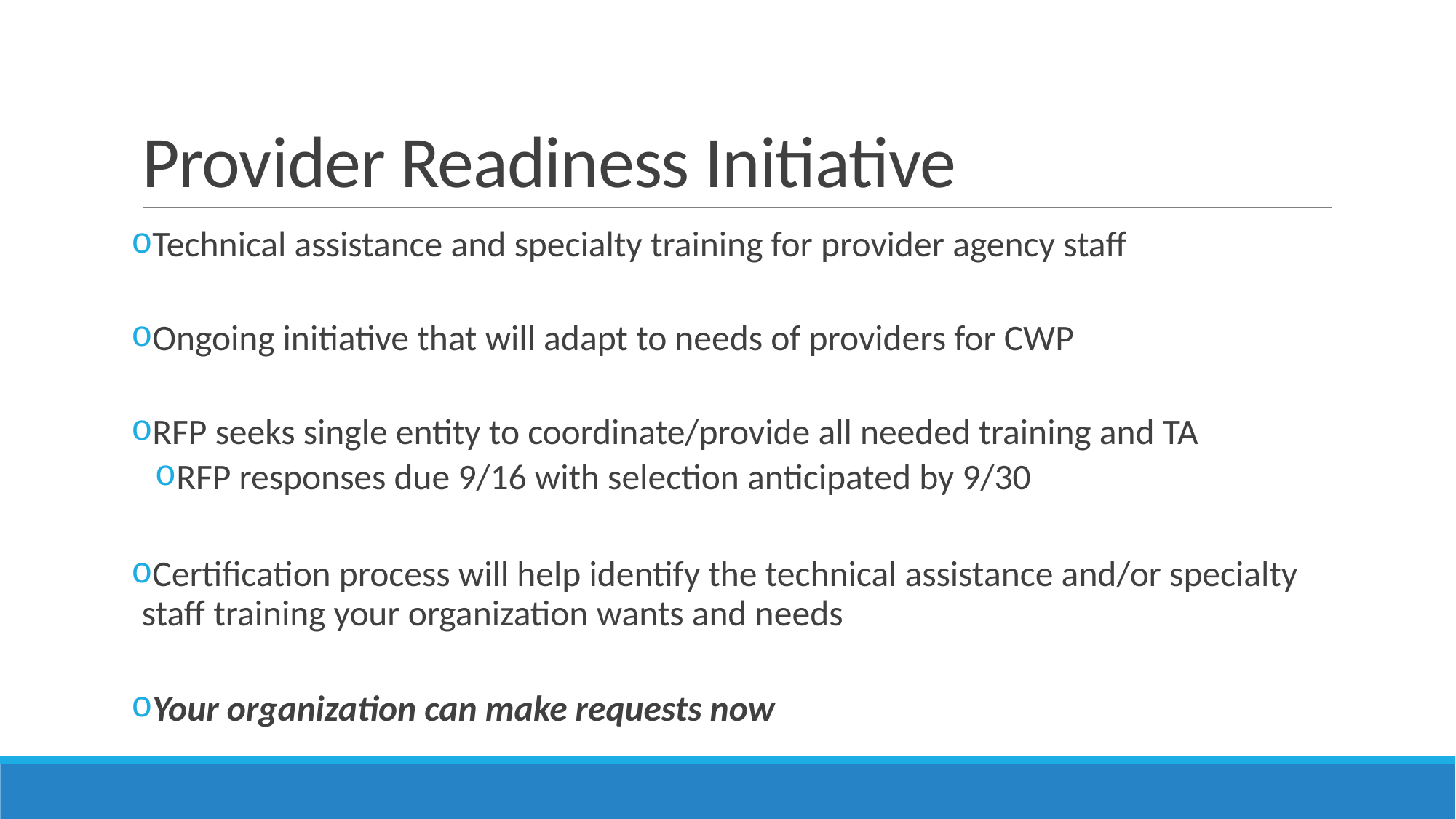

# Provider Readiness Initiative
Technical assistance and specialty training for provider agency staff

Ongoing initiative that will adapt to needs of providers for CWP

RFP seeks single entity to coordinate/provide all needed training and TA
RFP responses due 9/16 with selection anticipated by 9/30

Certification process will help identify the technical assistance and/or specialty staff training your organization wants and needs

Your organization can make requests now